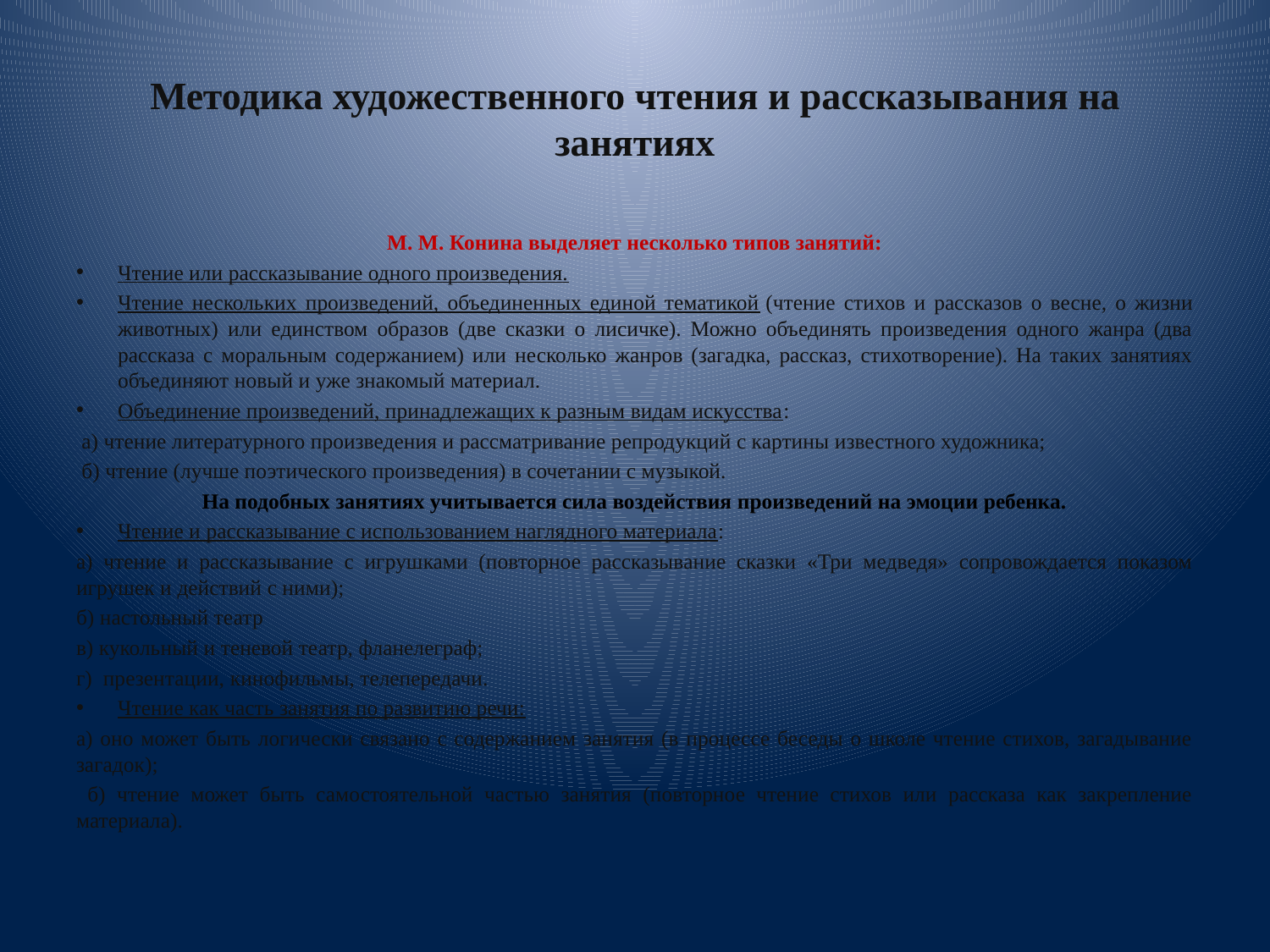

# Методика художественного чтения и рассказывания на занятиях
М. М. Конина выделяет несколько типов занятий:
Чтение или рассказывание одного произведения.
Чтение нескольких произведений, объединенных единой тематикой (чтение стихов и рассказов о весне, о жизни животных) или единством образов (две сказки о лисичке). Можно объединять произведения одного жанра (два рассказа с моральным содержанием) или несколько жанров (загадка, рассказ, стихотворение). На таких занятиях объединяют новый и уже знакомый материал.
Объединение произведений, принадлежащих к разным видам искусства:
 а) чтение литературного произведения и рассматривание репродукций с картины известного художника;
 б) чтение (лучше поэтического произведения) в сочетании с музыкой.
На подобных занятиях учитывается сила воздействия произведений на эмоции ребенка.
Чтение и рассказывание с использованием наглядного материала:
а) чтение и рассказывание с игрушками (повторное рассказывание сказки «Три медведя» сопровождается показом игрушек и действий с ними);
б) настольный театр
в) кукольный и теневой театр, фланелеграф;
г)  презентации, кинофильмы, телепередачи.
Чтение как часть занятия по развитию речи:
а) оно может быть логически связано с содержанием занятия (в процессе беседы о школе чтение стихов, загадывание загадок);
 б) чтение может быть самостоятельной частью занятия (повторное чтение стихов или рассказа как закрепление материала).